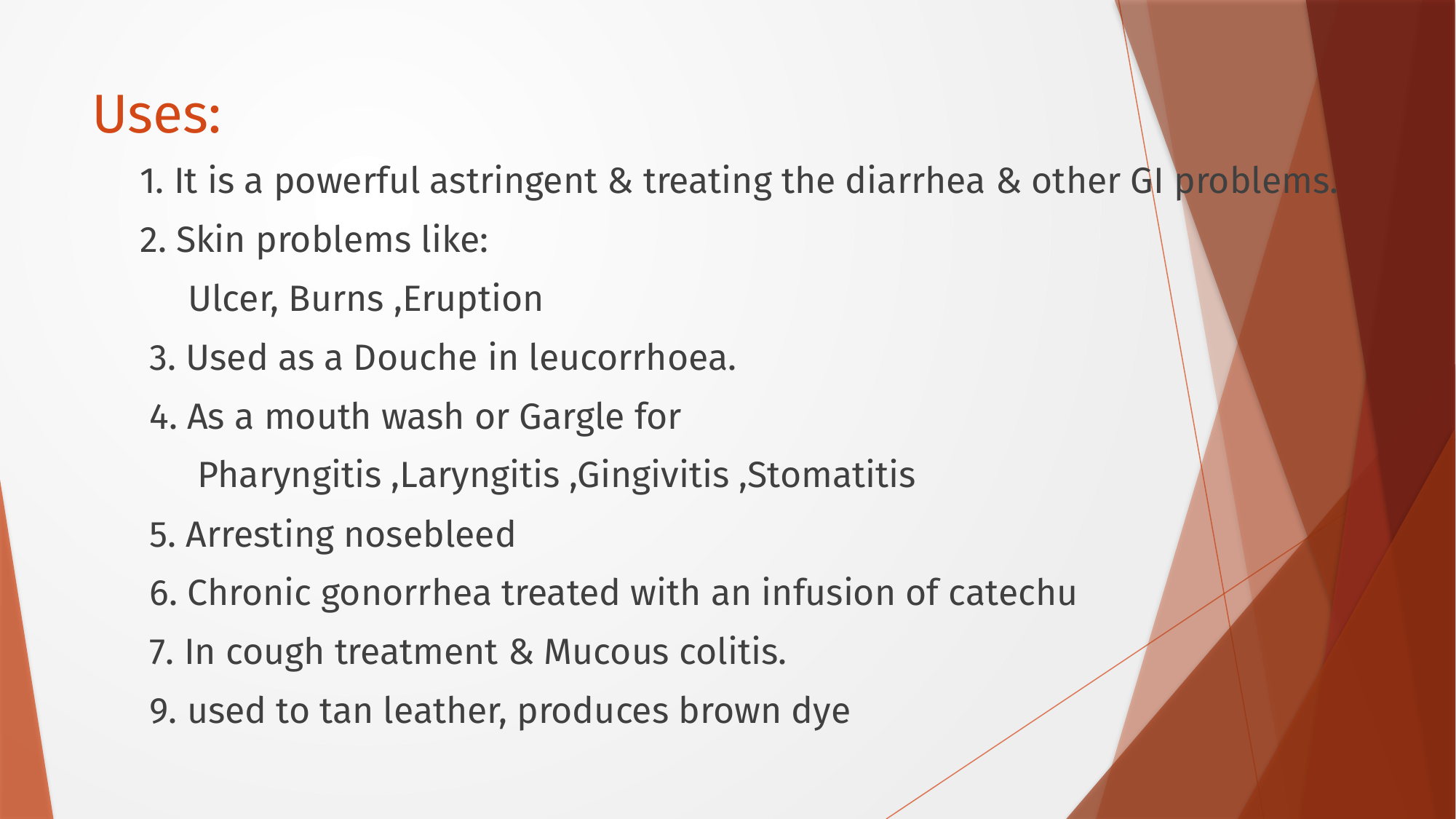

# Uses:
     1. It is a powerful astringent & treating the diarrhea & other GI problems.
     2. Skin problems like:
          Ulcer, Burns ,Eruption
      3. Used as a Douche in leucorrhoea.
      4. As a mouth wash or Gargle for
           Pharyngitis ,Laryngitis ,Gingivitis ,Stomatitis
      5. Arresting nosebleed
      6. Chronic gonorrhea treated with an infusion of catechu
      7. In cough treatment & Mucous colitis.
      9. used to tan leather, produces brown dye